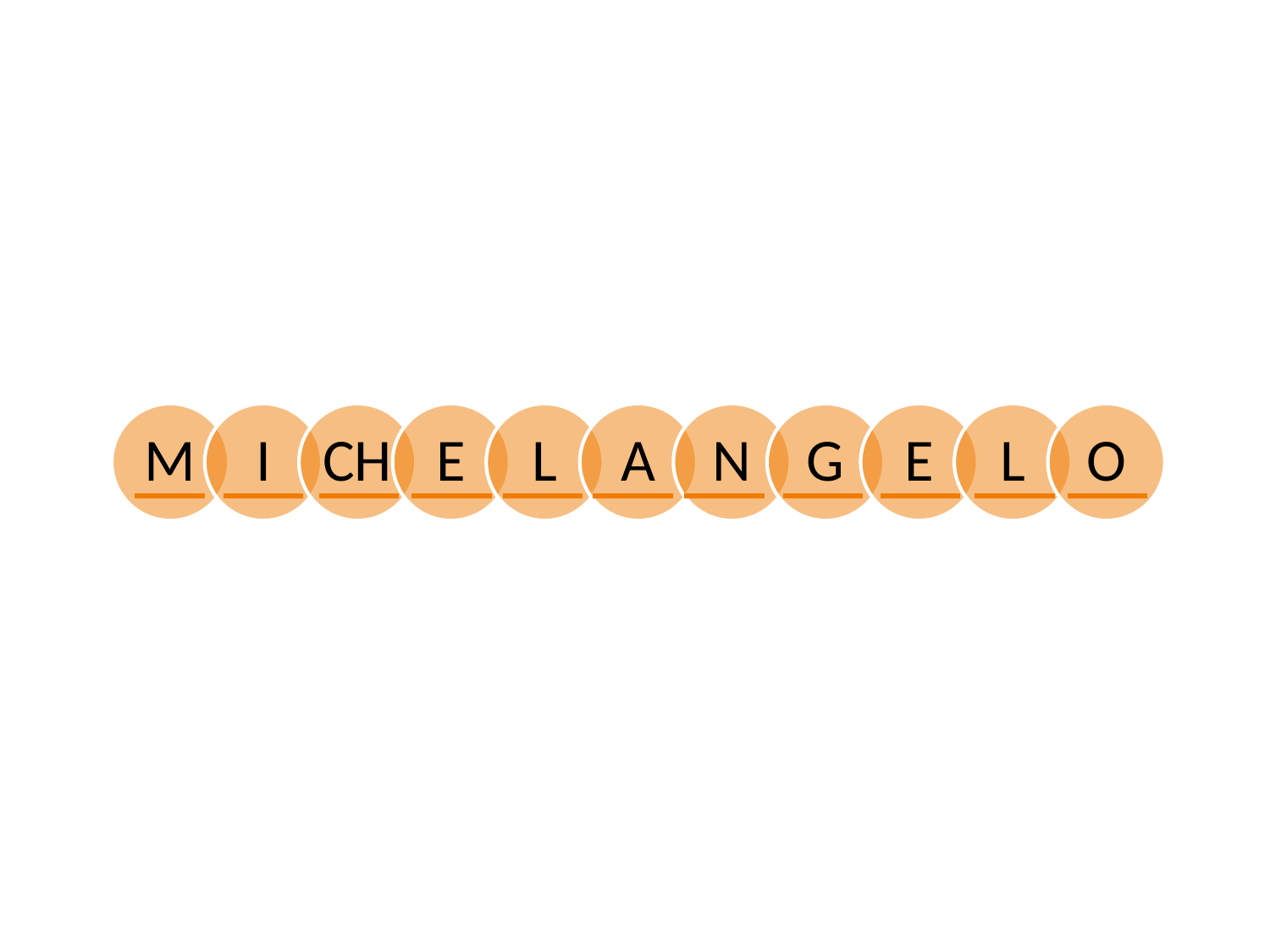

M
I
CH
E
L
A
N
G
E
L
O